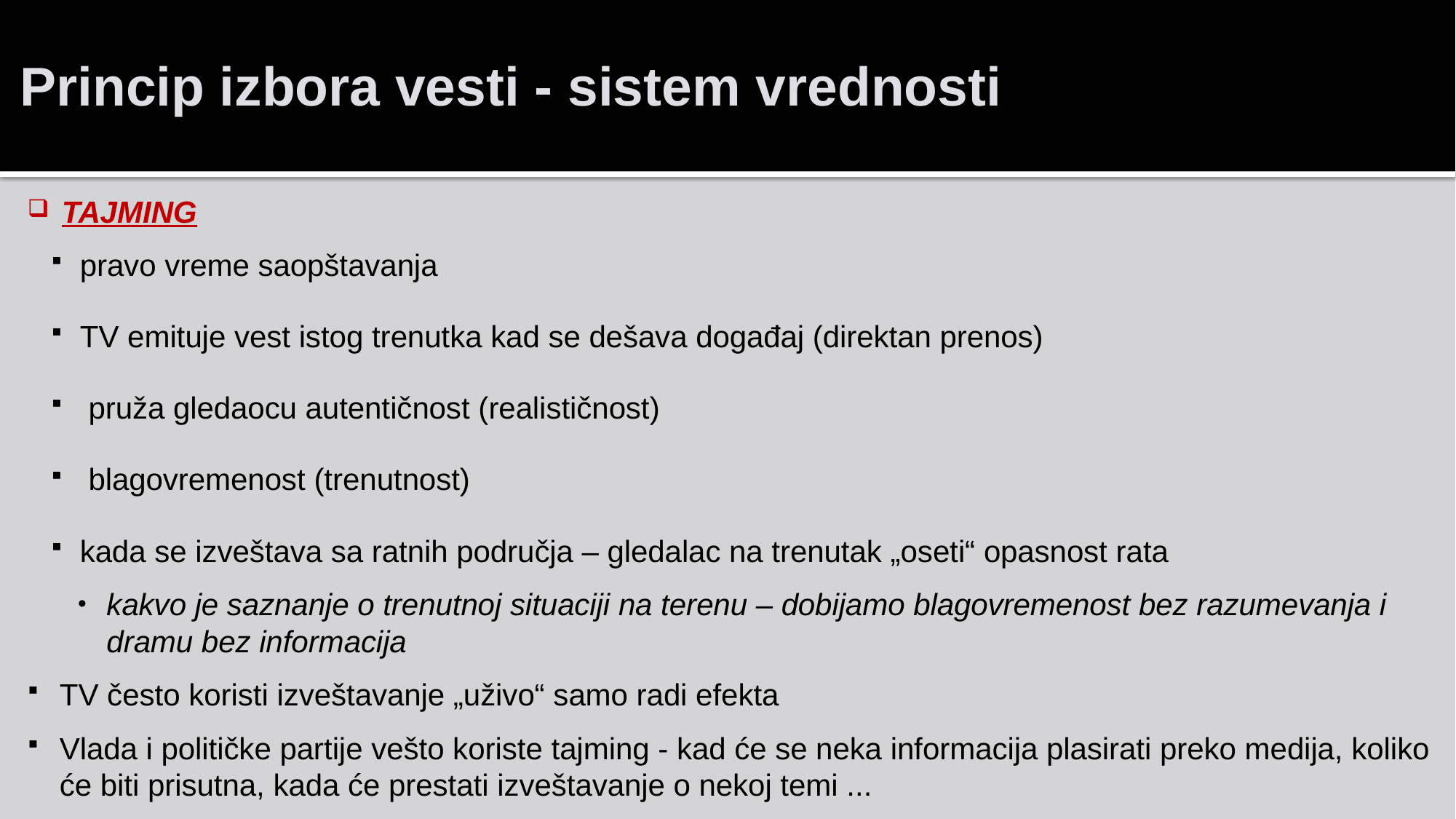

# Princip izbora vesti - sistem vrednosti
TAJMING

pravo vreme saopštavanja

TV emituje vest istog trenutka kad se dešava događaj (direktan prenos)

 pruža gledaocu autentičnost (realističnost)

 blagovremenost (trenutnost)

kada se izveštava sa ratnih područja – gledalac na trenutak „oseti“ opasnost rata

kakvo je saznanje o trenutnoj situaciji na terenu – dobijamo blagovremenost bez razumevanja i dramu bez informacija

TV često koristi izveštavanje „uživo“ samo radi efekta

Vlada i političke partije vešto koriste tajming - kad će se neka informacija plasirati preko medija, koliko će biti prisutna, kada će prestati izveštavanje o nekoj temi ...